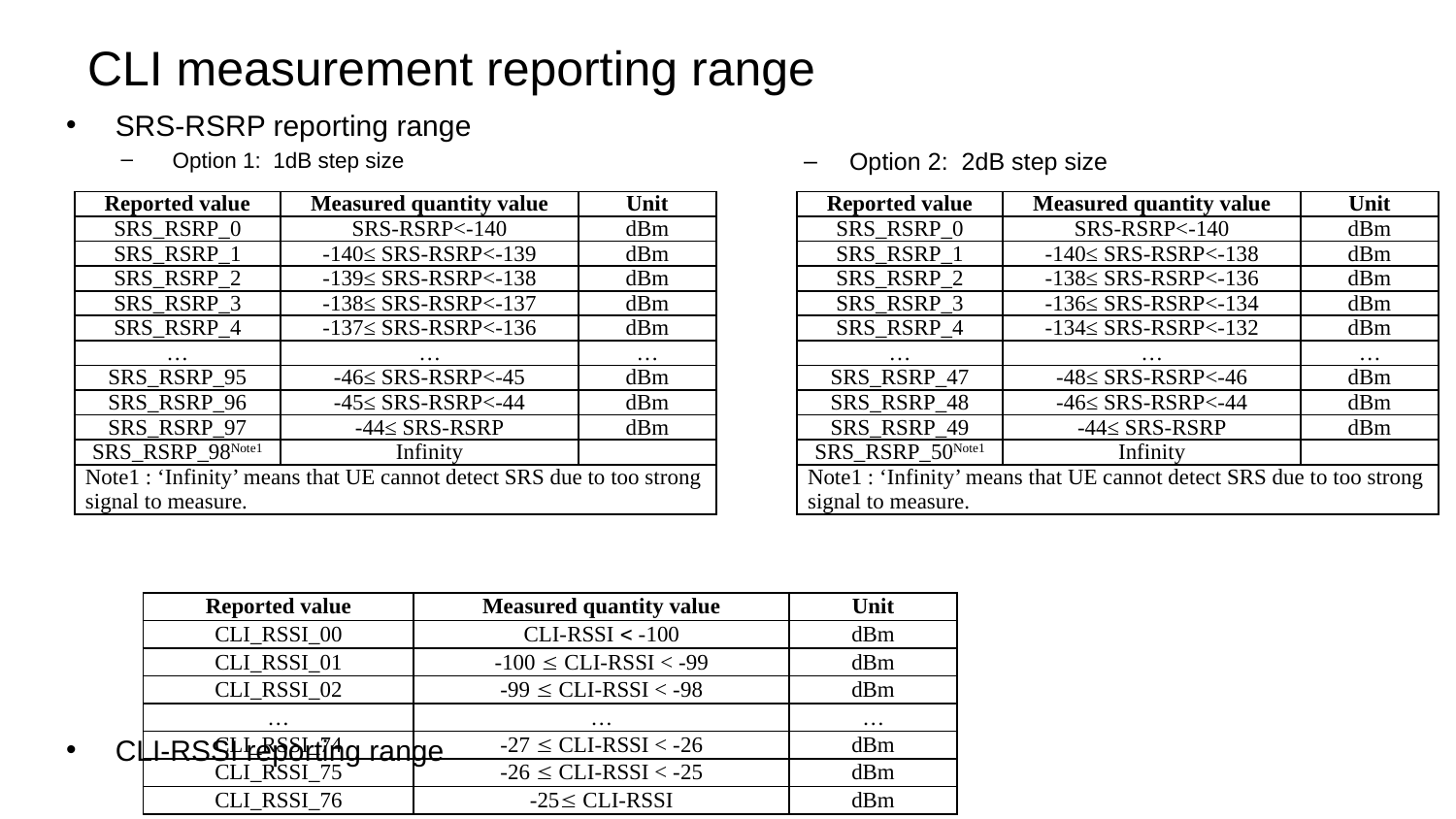

# CLI measurement reporting range
SRS-RSRP reporting range
Option 1:  1dB step size

CLI-RSSI reporting range

Option 2:  2dB step size

| Reported value | Measured quantity value | Unit |
| --- | --- | --- |
| SRS\_RSRP\_0 | SRS-RSRP<-140 | dBm |
| SRS\_RSRP\_1 | -140≤ SRS-RSRP<-139 | dBm |
| SRS\_RSRP\_2 | -139≤ SRS-RSRP<-138 | dBm |
| SRS\_RSRP\_3 | -138≤ SRS-RSRP<-137 | dBm |
| SRS\_RSRP\_4 | -137≤ SRS-RSRP<-136 | dBm |
| … | … | … |
| SRS\_RSRP\_95 | -46≤ SRS-RSRP<-45 | dBm |
| SRS\_RSRP\_96 | -45≤ SRS-RSRP<-44 | dBm |
| SRS\_RSRP\_97 | -44≤ SRS-RSRP | dBm |
| SRS\_RSRP\_98Note1 | Infinity |  |
| Note1 : ‘Infinity’ means that UE cannot detect SRS due to too strong signal to measure. |  |  |
| Reported value | Measured quantity value | Unit |
| --- | --- | --- |
| SRS\_RSRP\_0 | SRS-RSRP<-140 | dBm |
| SRS\_RSRP\_1 | -140≤ SRS-RSRP<-138 | dBm |
| SRS\_RSRP\_2 | -138≤ SRS-RSRP<-136 | dBm |
| SRS\_RSRP\_3 | -136≤ SRS-RSRP<-134 | dBm |
| SRS\_RSRP\_4 | -134≤ SRS-RSRP<-132 | dBm |
| … | … | … |
| SRS\_RSRP\_47 | -48≤ SRS-RSRP<-46 | dBm |
| SRS\_RSRP\_48 | -46≤ SRS-RSRP<-44 | dBm |
| SRS\_RSRP\_49 | -44≤ SRS-RSRP | dBm |
| SRS\_RSRP\_50Note1 | Infinity |  |
| Note1 : ‘Infinity’ means that UE cannot detect SRS due to too strong signal to measure. |  |  |
| Reported value | Measured quantity value | Unit |
| --- | --- | --- |
| CLI\_RSSI\_00 | CLI-RSSI < -100 | dBm |
| CLI\_RSSI\_01 | -100 ≤ CLI-RSSI < -99 | dBm |
| CLI\_RSSI\_02 | -99 ≤ CLI-RSSI < -98 | dBm |
| … | … | … |
| CLI\_RSSI\_74 | -27 ≤ CLI-RSSI < -26 | dBm |
| CLI\_RSSI\_75 | -26 ≤ CLI-RSSI < -25 | dBm |
| CLI\_RSSI\_76 | -25≤ CLI-RSSI | dBm |